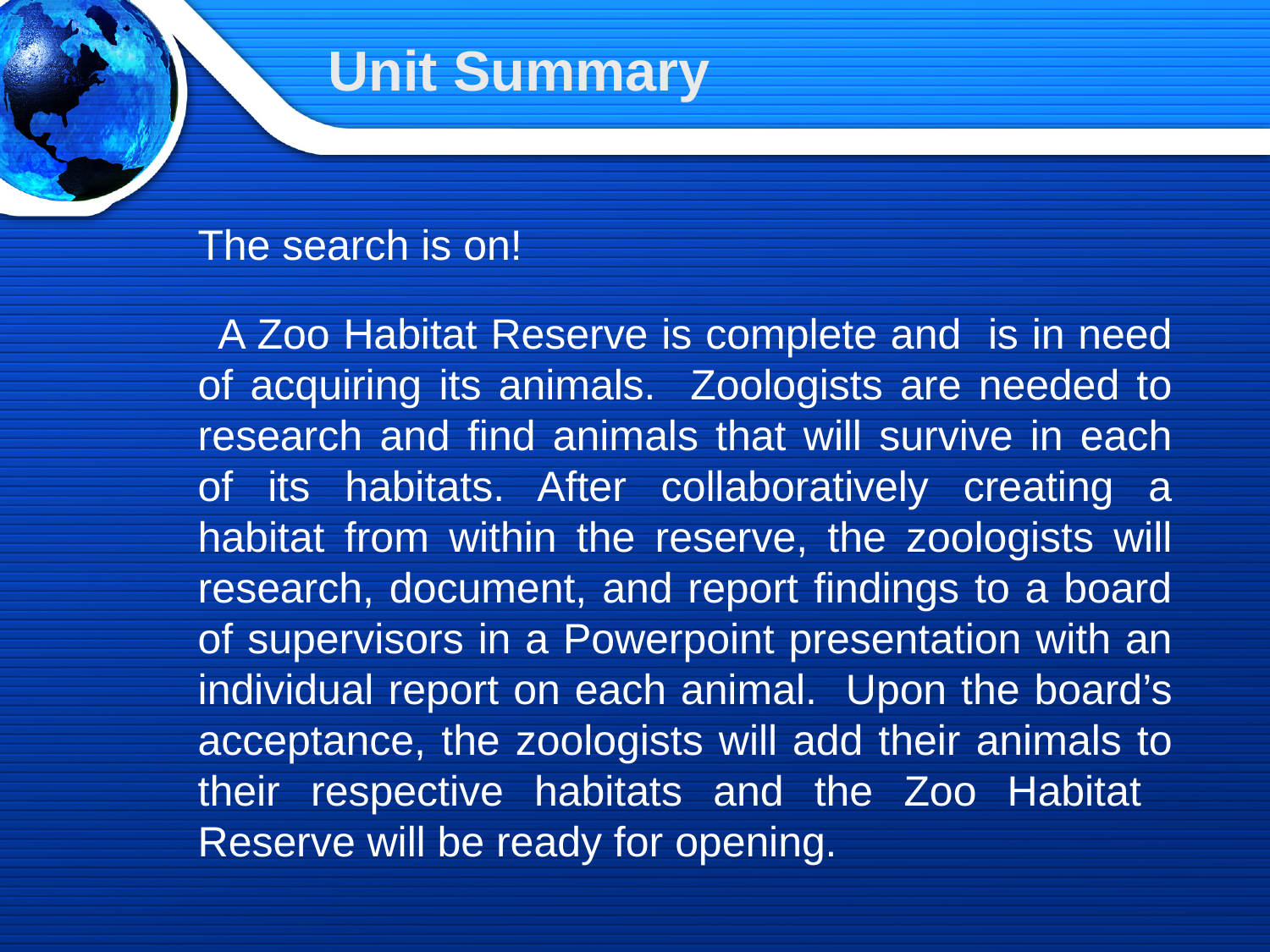

# Unit Summary
    The search is on!

     A Zoo Habitat Reserve is complete and  is in need of acquiring its animals.  Zoologists are needed to research and find animals that will survive in each of its habitats. After collaboratively creating a habitat from within the reserve, the zoologists will research, document, and report findings to a board of supervisors in a Powerpoint presentation with an individual report on each animal.  Upon the board’s acceptance, the zoologists will add their animals to their respective habitats and the Zoo Habitat  Reserve will be ready for opening.